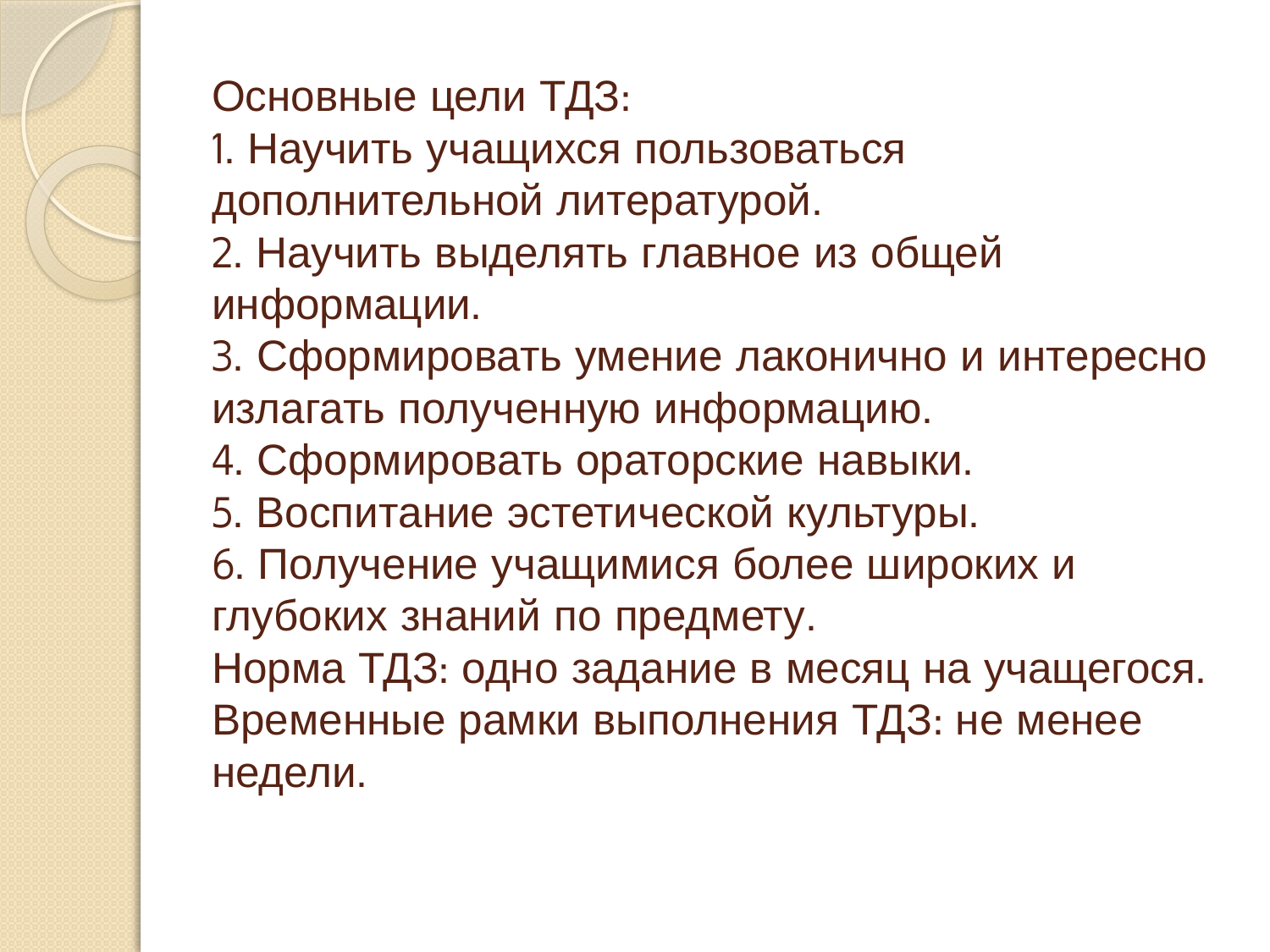

# Основные цели ТДЗ: 1. Научить учащихся пользоваться дополнительной литературой. 2. Научить выделять главное из общей информации. 3. Сформировать умение лаконично и интересно излагать полученную информацию. 4. Сформировать ораторские навыки. 5. Воспитание эстетической культуры. 6. Получение учащимися более широких и глубоких знаний по предмету. Норма ТДЗ: одно задание в месяц на учащегося. Временные рамки выполнения ТДЗ: не менее недели.